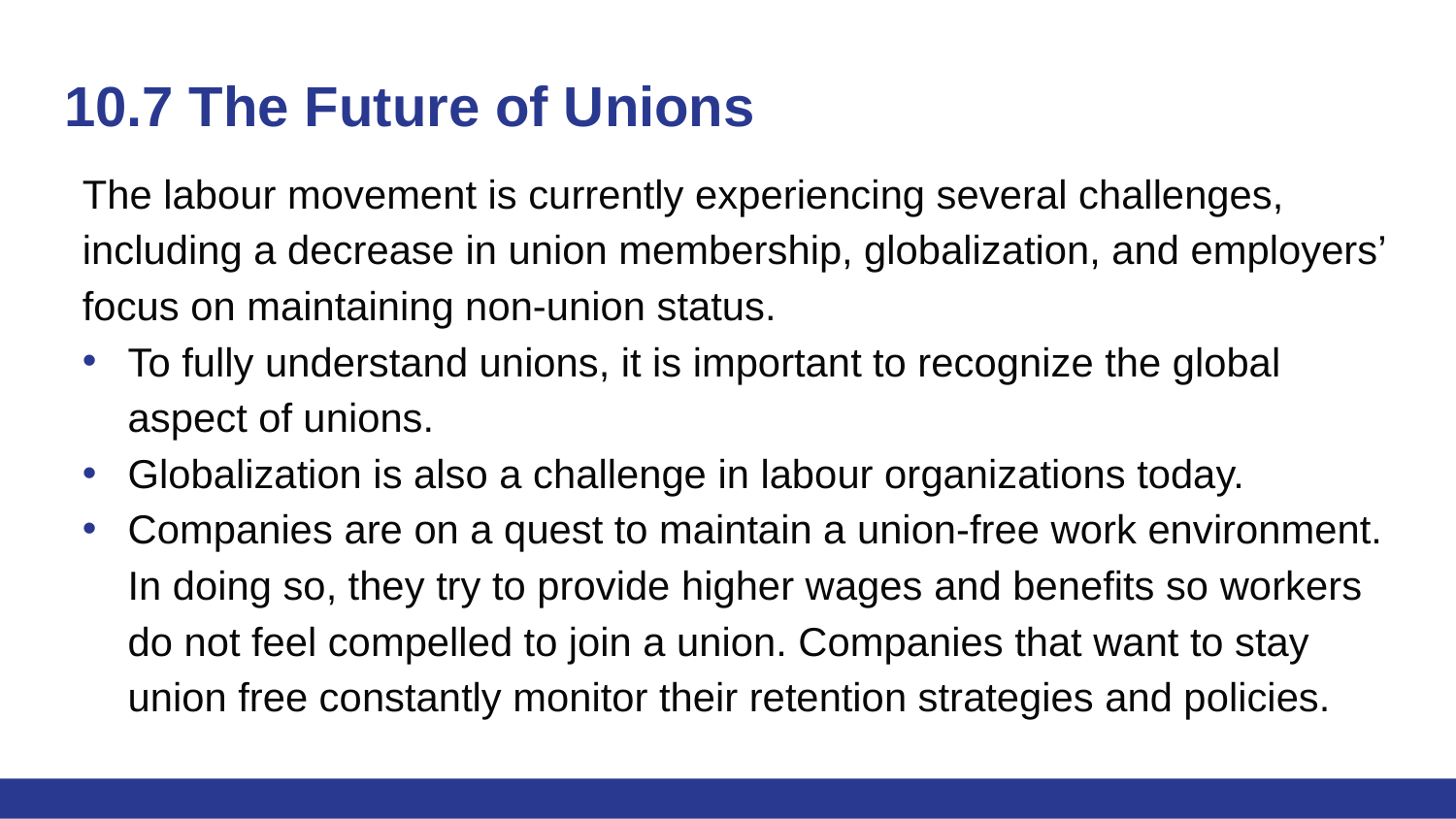

# 10.7 The Future of Unions
The labour movement is currently experiencing several challenges, including a decrease in union membership, globalization, and employers’ focus on maintaining non-union status.
To fully understand unions, it is important to recognize the global aspect of unions.
Globalization is also a challenge in labour organizations today.
Companies are on a quest to maintain a union-free work environment. In doing so, they try to provide higher wages and benefits so workers do not feel compelled to join a union. Companies that want to stay union free constantly monitor their retention strategies and policies.